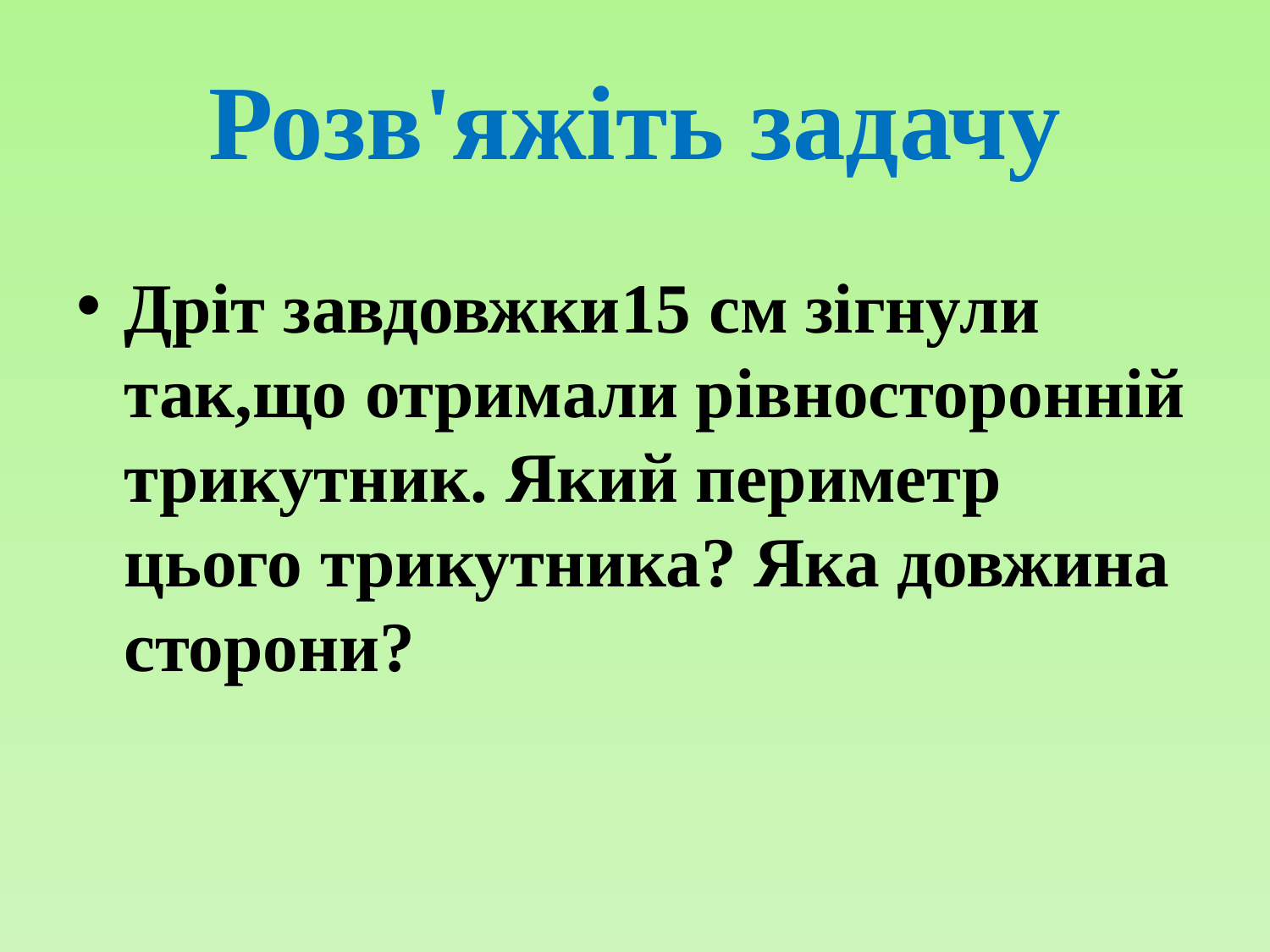

# Розв'яжіть задачу

Дріт завдовжки15 см зігнули так,що отримали рівносторонній трикутник. Який периметр цього трикутника? Яка довжина сторони?